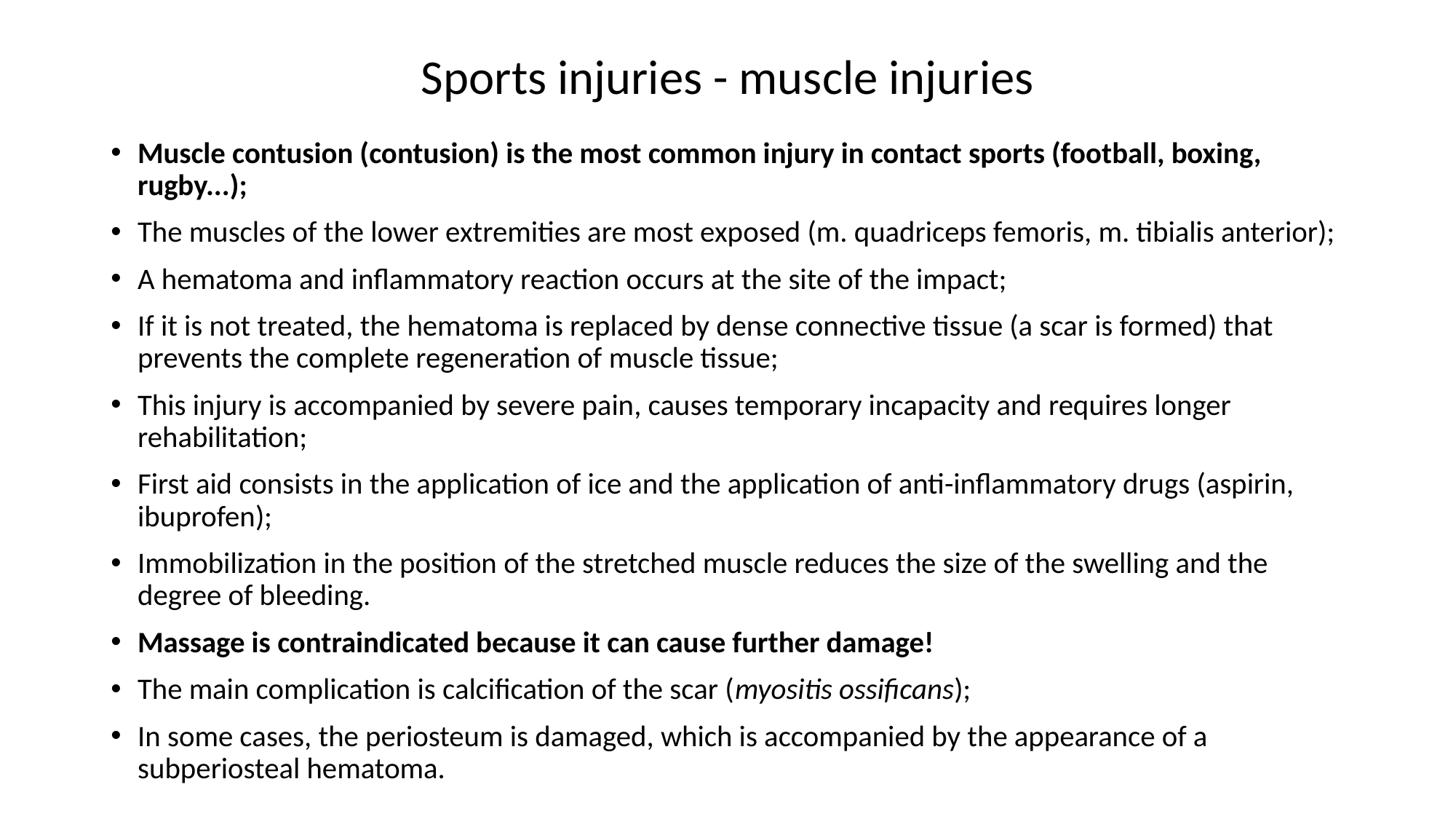

# Sports injuries - muscle injuries
Muscle contusion (contusion) is the most common injury in contact sports (football, boxing, rugby...);
The muscles of the lower extremities are most exposed (m. quadriceps femoris, m. tibialis anterior);
A hematoma and inflammatory reaction occurs at the site of the impact;
If it is not treated, the hematoma is replaced by dense connective tissue (a scar is formed) that prevents the complete regeneration of muscle tissue;
This injury is accompanied by severe pain, causes temporary incapacity and requires longer rehabilitation;
First aid consists in the application of ice and the application of anti-inflammatory drugs (aspirin, ibuprofen);
Immobilization in the position of the stretched muscle reduces the size of the swelling and the degree of bleeding.
Massage is contraindicated because it can cause further damage!
The main complication is calcification of the scar (myositis ossificans);
In some cases, the periosteum is damaged, which is accompanied by the appearance of a subperiosteal hematoma.